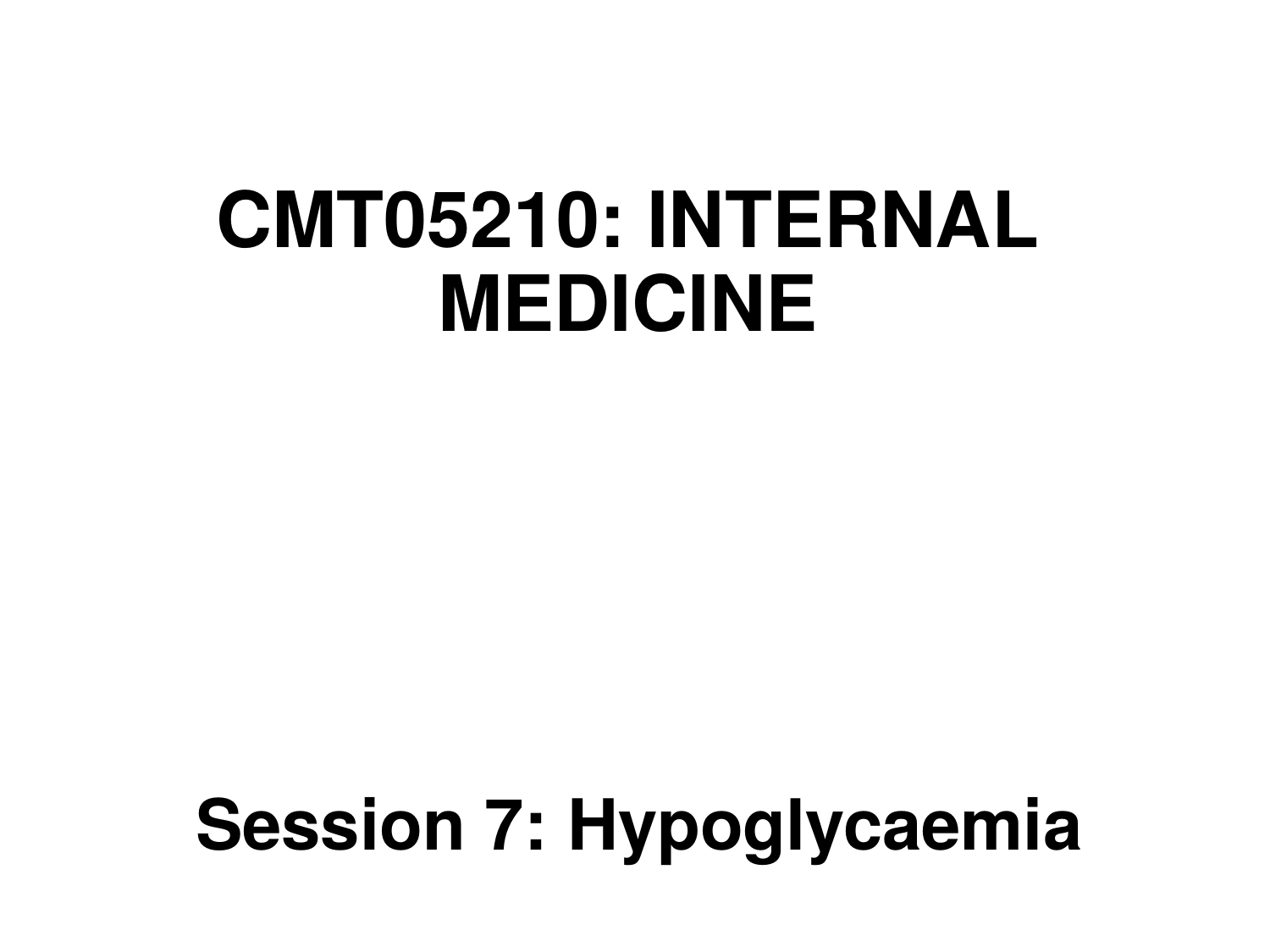

# CMT05210: INTERNAL MEDICINE
Session 7: Hypoglycaemia